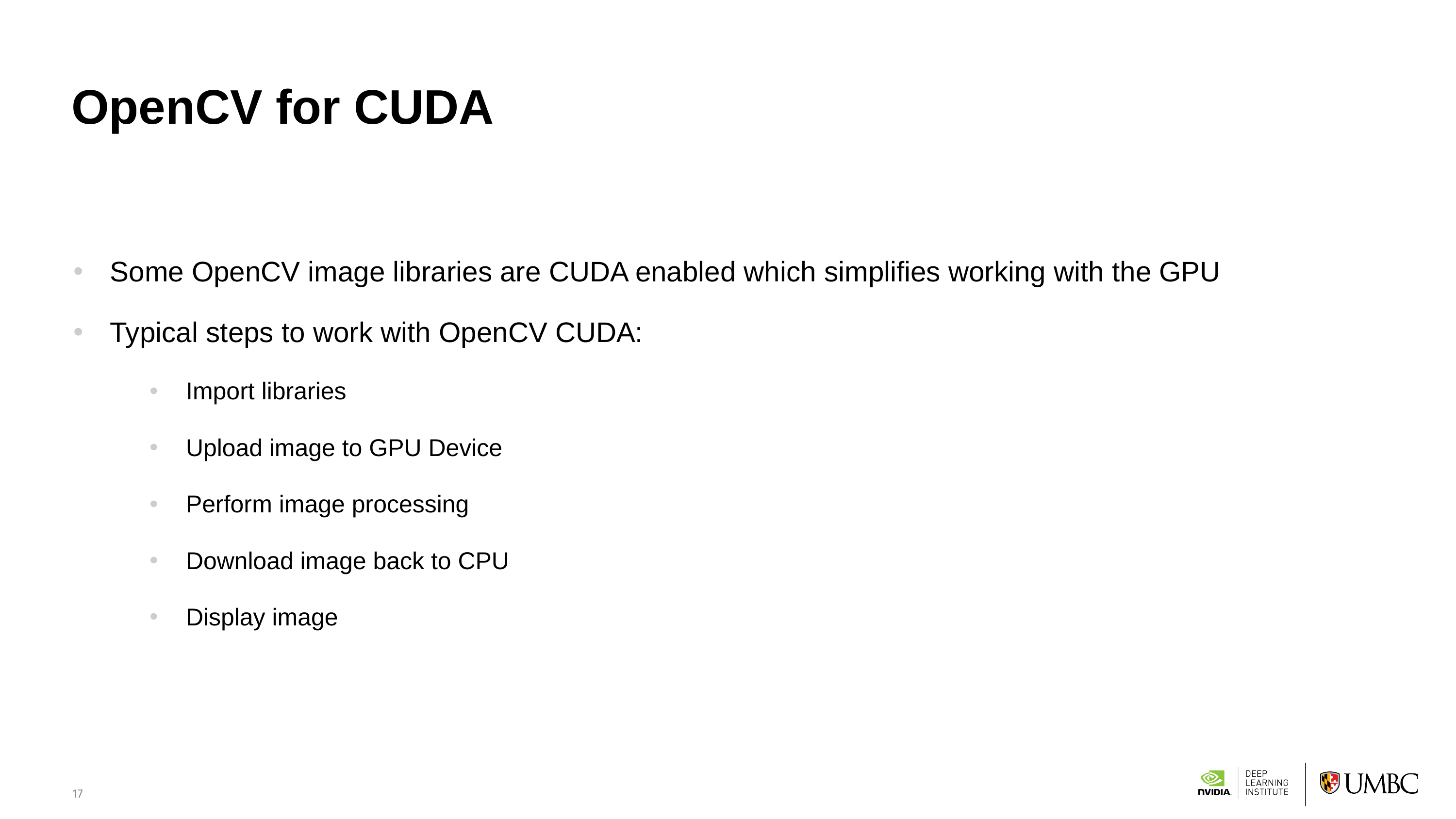

# OpenCV for CUDA
Some OpenCV image libraries are CUDA enabled which simplifies working with the GPU
Typical steps to work with OpenCV CUDA:
Import libraries
Upload image to GPU Device
Perform image processing
Download image back to CPU
Display image
17